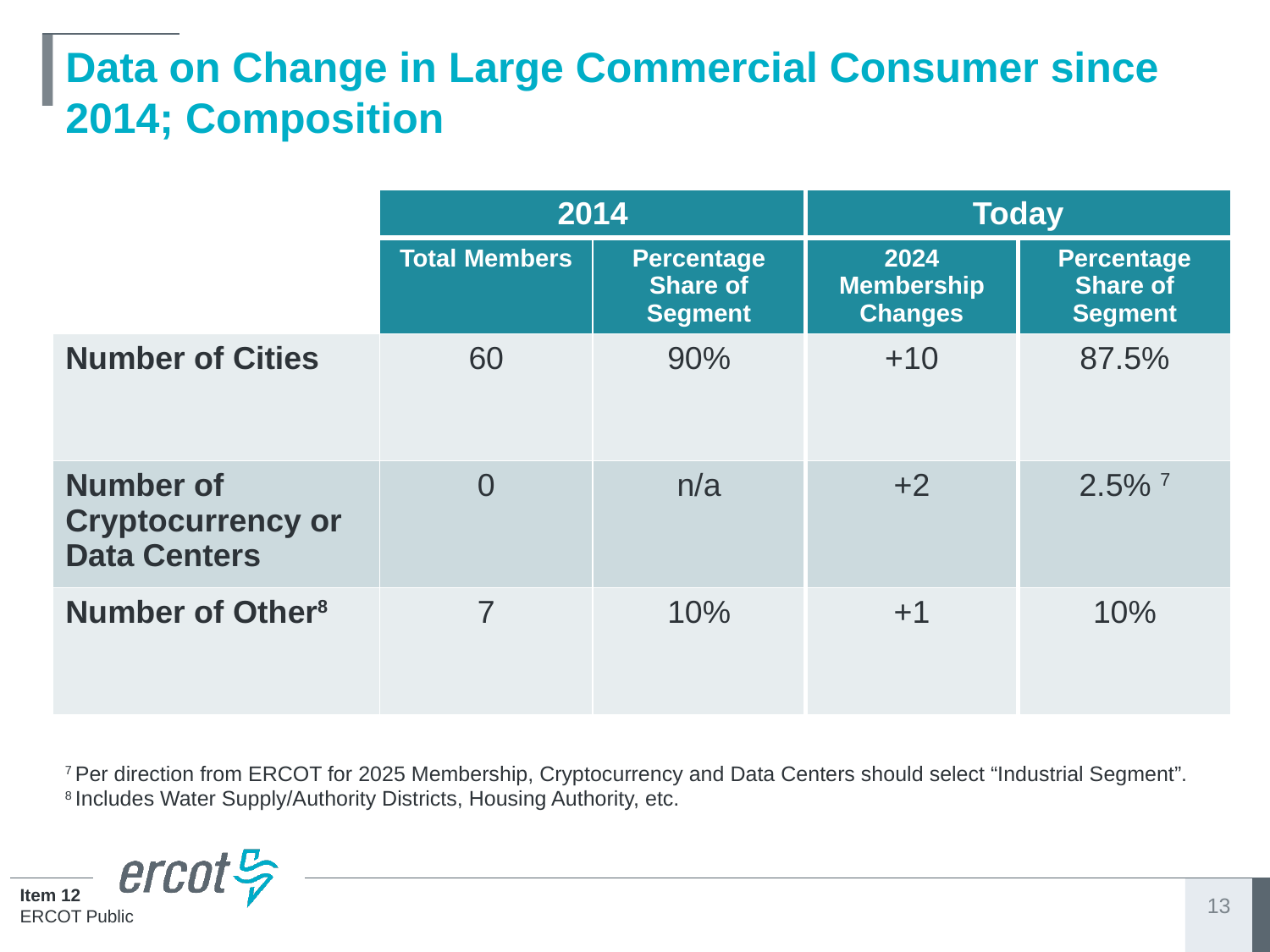

# Data on Change in Large Commercial Consumer since 2014; Composition
|  | 2014 |  | Today |  |
| --- | --- | --- | --- | --- |
|  | Total Members | Percentage Share of Segment | 2024 Membership Changes | Percentage Share of Segment |
| Number of Cities | 60 | 90% | +10 | 87.5% |
| Number of Cryptocurrency or Data Centers | 0 | n/a | +2 | 2.5% 7 |
| Number of Other8 | 7 | 10% | +1 | 10% |
7 Per direction from ERCOT for 2025 Membership, Cryptocurrency and Data Centers should select “Industrial Segment”.
8 Includes Water Supply/Authority Districts, Housing Authority, etc.
13